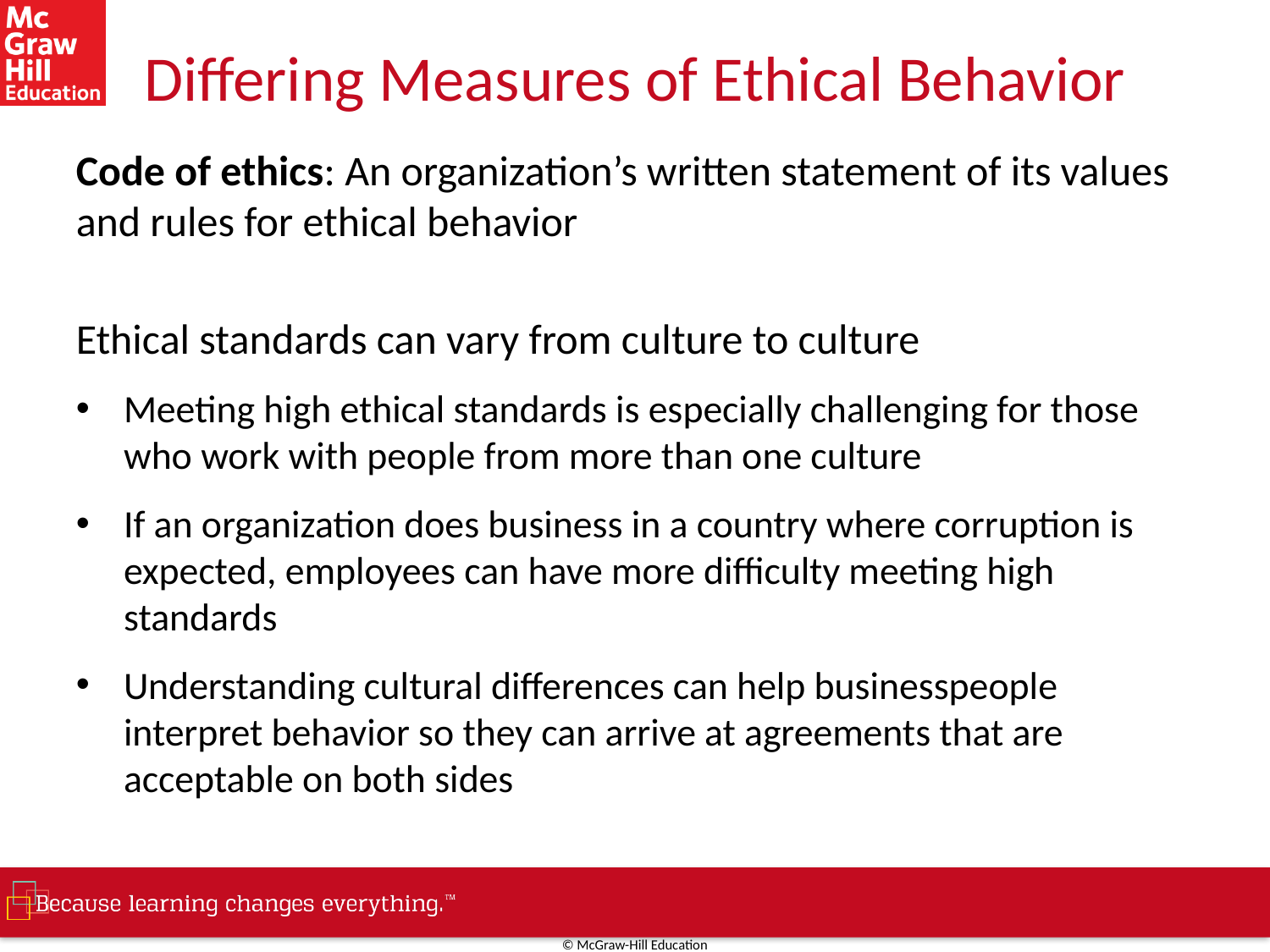

# Differing Measures of Ethical Behavior
Code of ethics: An organization’s written statement of its values and rules for ethical behavior

Ethical standards can vary from culture to culture
Meeting high ethical standards is especially challenging for those who work with people from more than one culture
If an organization does business in a country where corruption is expected, employees can have more difficulty meeting high standards
Understanding cultural differences can help businesspeople interpret behavior so they can arrive at agreements that are acceptable on both sides